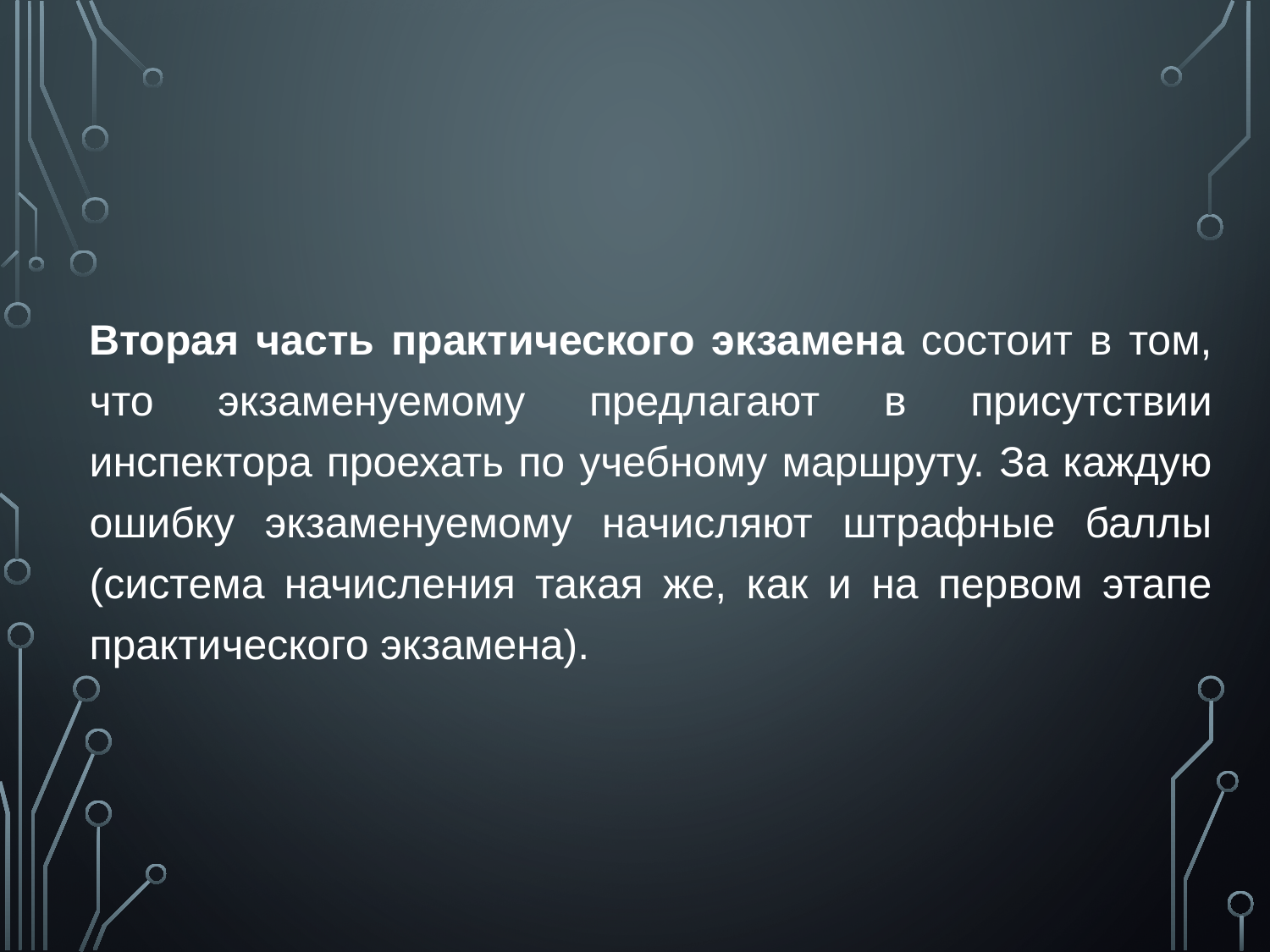

Вторая часть практического экзамена состоит в том, что экзаменуемому предлагают в присутствии инспектора проехать по учебному маршруту. За каждую ошибку экзаменуемому начисляют штрафные баллы (система начисления такая же, как и на первом этапе практического экзамена).